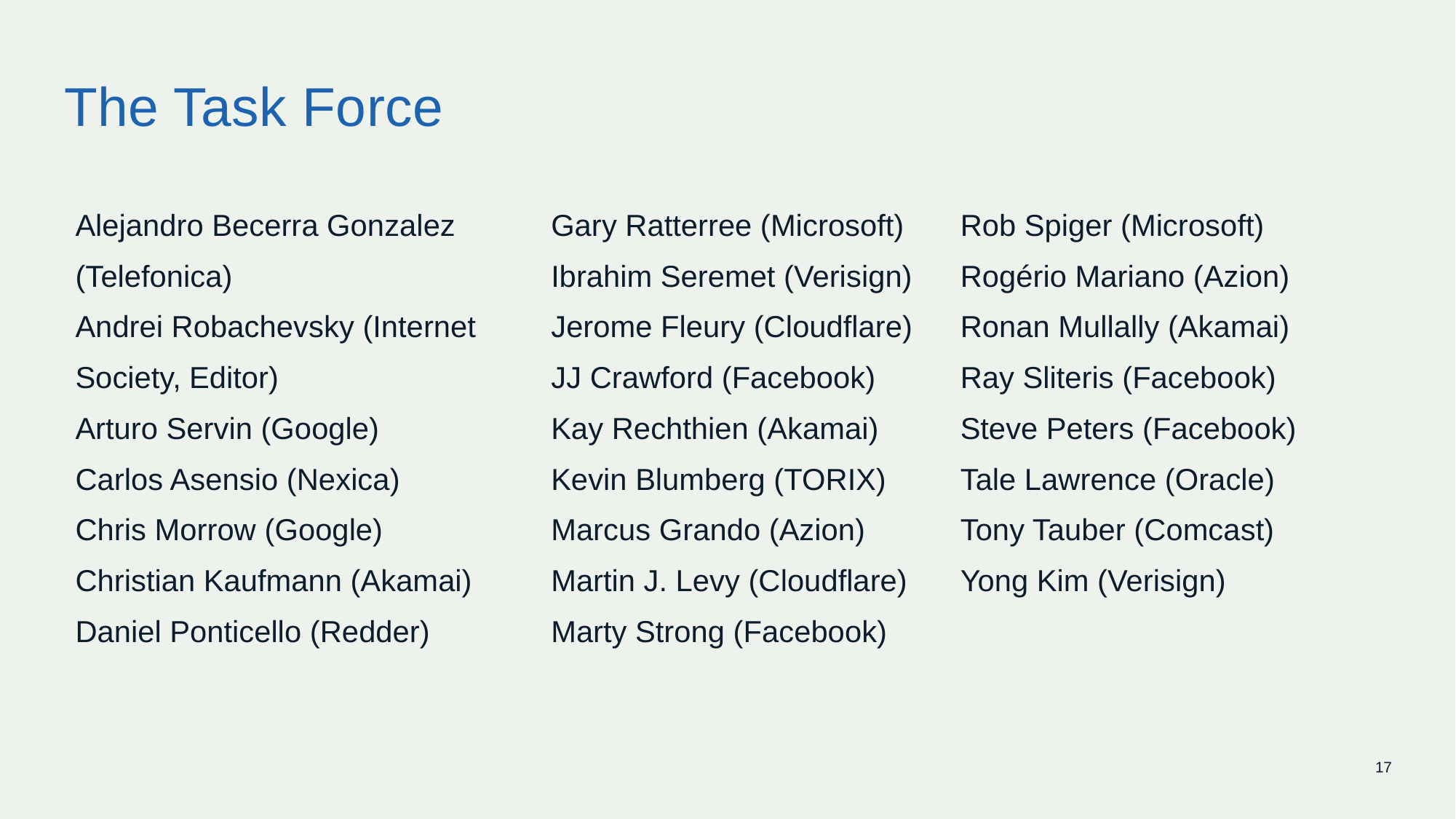

# The Task Force
| Alejandro Becerra Gonzalez (Telefonica) Andrei Robachevsky (Internet Society, Editor) Arturo Servin (Google) Carlos Asensio (Nexica) Chris Morrow (Google) Christian Kaufmann (Akamai) Daniel Ponticello (Redder) | Gary Ratterree (Microsoft) Ibrahim Seremet (Verisign) Jerome Fleury (Cloudflare) JJ Crawford (Facebook) Kay Rechthien (Akamai) Kevin Blumberg (TORIX) Marcus Grando (Azion) Martin J. Levy (Cloudflare) Marty Strong (Facebook) | Rob Spiger (Microsoft) Rogério Mariano (Azion) Ronan Mullally (Akamai) Ray Sliteris (Facebook) Steve Peters (Facebook) Tale Lawrence (Oracle) Tony Tauber (Comcast) Yong Kim (Verisign) |
| --- | --- | --- |
|  |  |  |
17